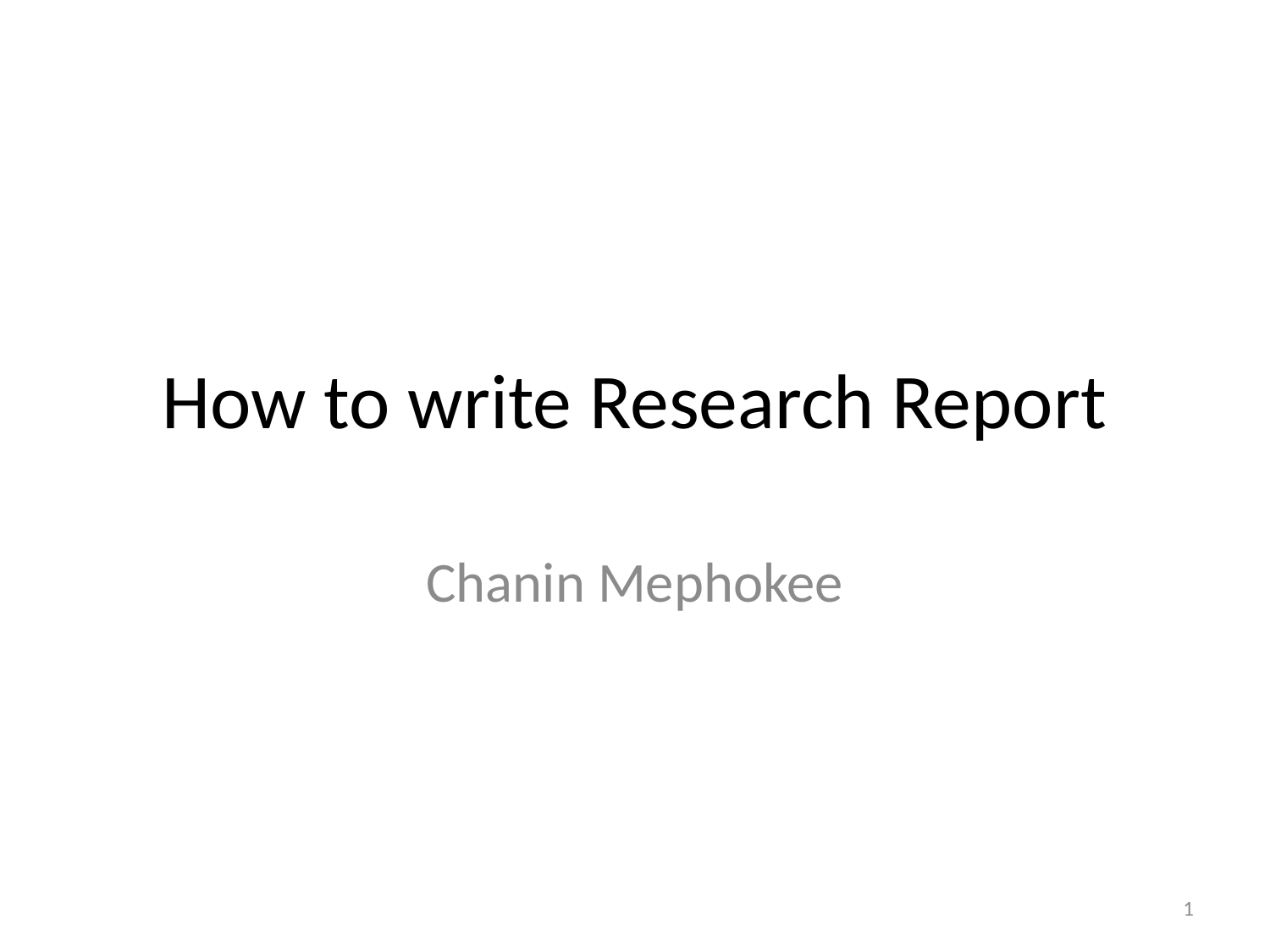

# How to write Research Report
Chanin Mephokee
1